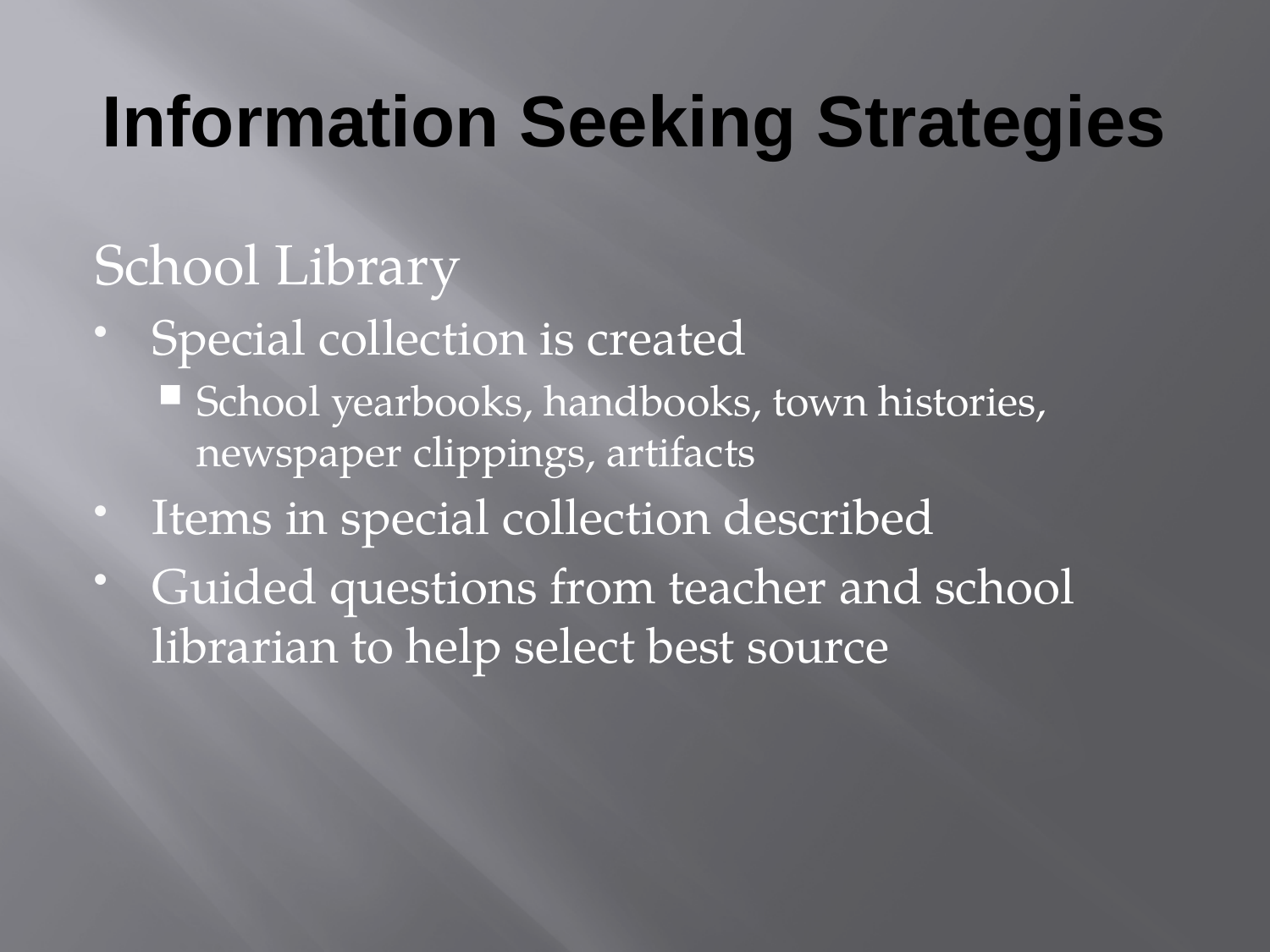

# Information Seeking Strategies
School Library
Special collection is created
School yearbooks, handbooks, town histories, newspaper clippings, artifacts
Items in special collection described
Guided questions from teacher and school librarian to help select best source